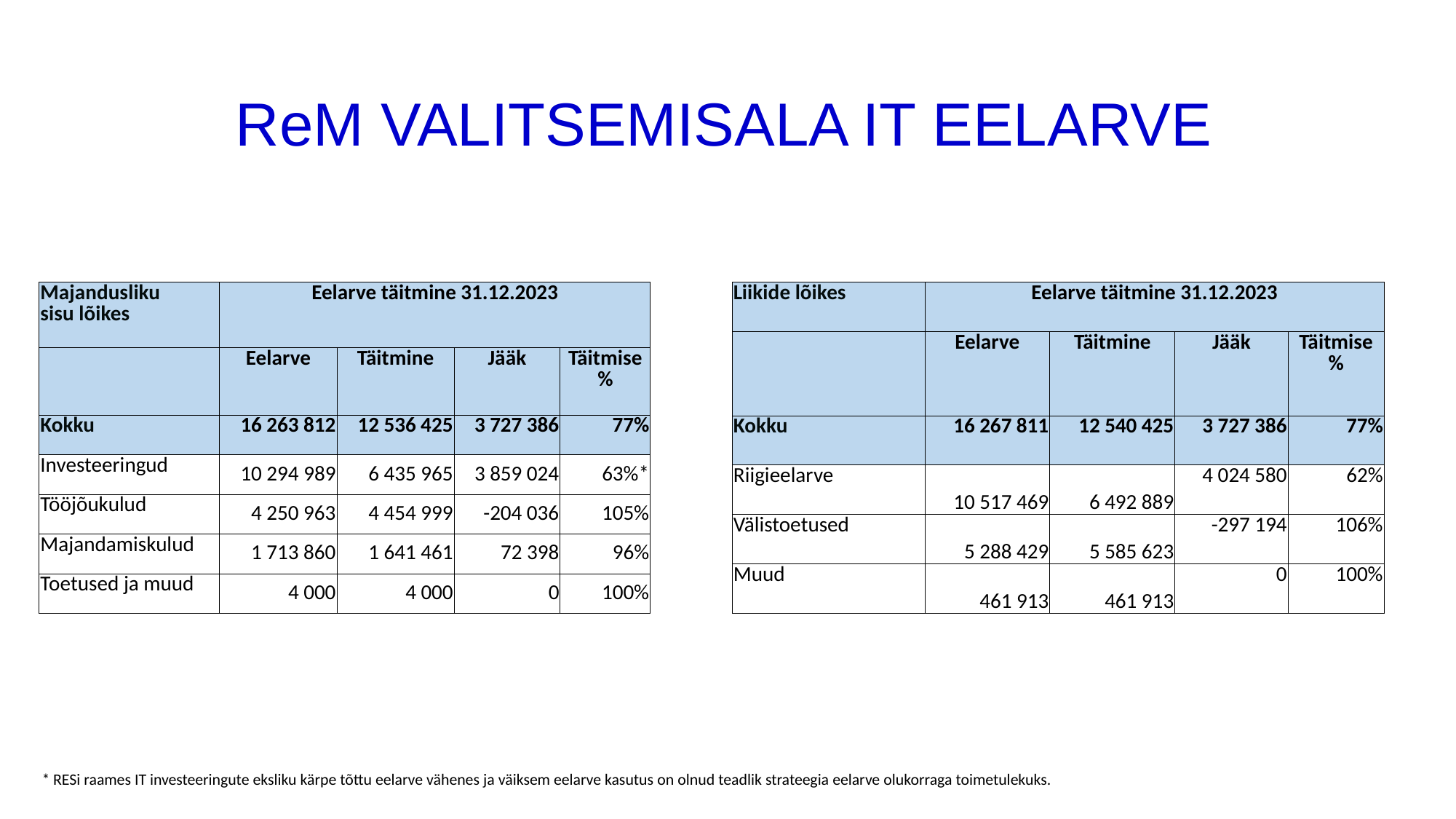

# ReM VALITSEMISALA IT EELARVE
| Majandusliku sisu lõikes​ | Eelarve täitmine 31.12.2023 |  |  |  |
| --- | --- | --- | --- | --- |
|  | Eelarve​ | Täitmine​ | Jääk​ | Täitmise %​ |
| Kokku​ | 16 263 812 | 12 536 425 | 3 727 386 | 77% |
| Investeeringud​ | 10 294 989 | 6 435 965 | 3 859 024 | 63%\* |
| Tööjõukulud | 4 250 963 | 4 454 999 | -204 036 | 105% |
| ​Majandamiskulud​ | 1 713 860 | 1 641 461 | 72 398 | 96% |
| ​Toetused ja muud | 4 000 | 4 000 | 0 | 100% |
| Liikide lõikes​ | Eelarve täitmine 31.12.2023 |  |  |  |
| --- | --- | --- | --- | --- |
|  | Eelarve​ | Täitmine​ | Jääk​ | Täitmise %​ |
| Kokku​ | 16 267 811 | 12 540 425 | 3 727 386 | 77% |
| Riigieelarve​ | 10 517 469 | 6 492 889 | 4 024 580 | 62% |
| Välistoetused​ | 5 288 429 | 5 585 623 | -297 194 | 106% |
| Muud​ | 461 913 | 461 913 | 0 | 100% |
* RESi raames IT investeeringute eksliku kärpe tõttu eelarve vähenes ja väiksem eelarve kasutus on olnud teadlik strateegia eelarve olukorraga toimetulekuks.